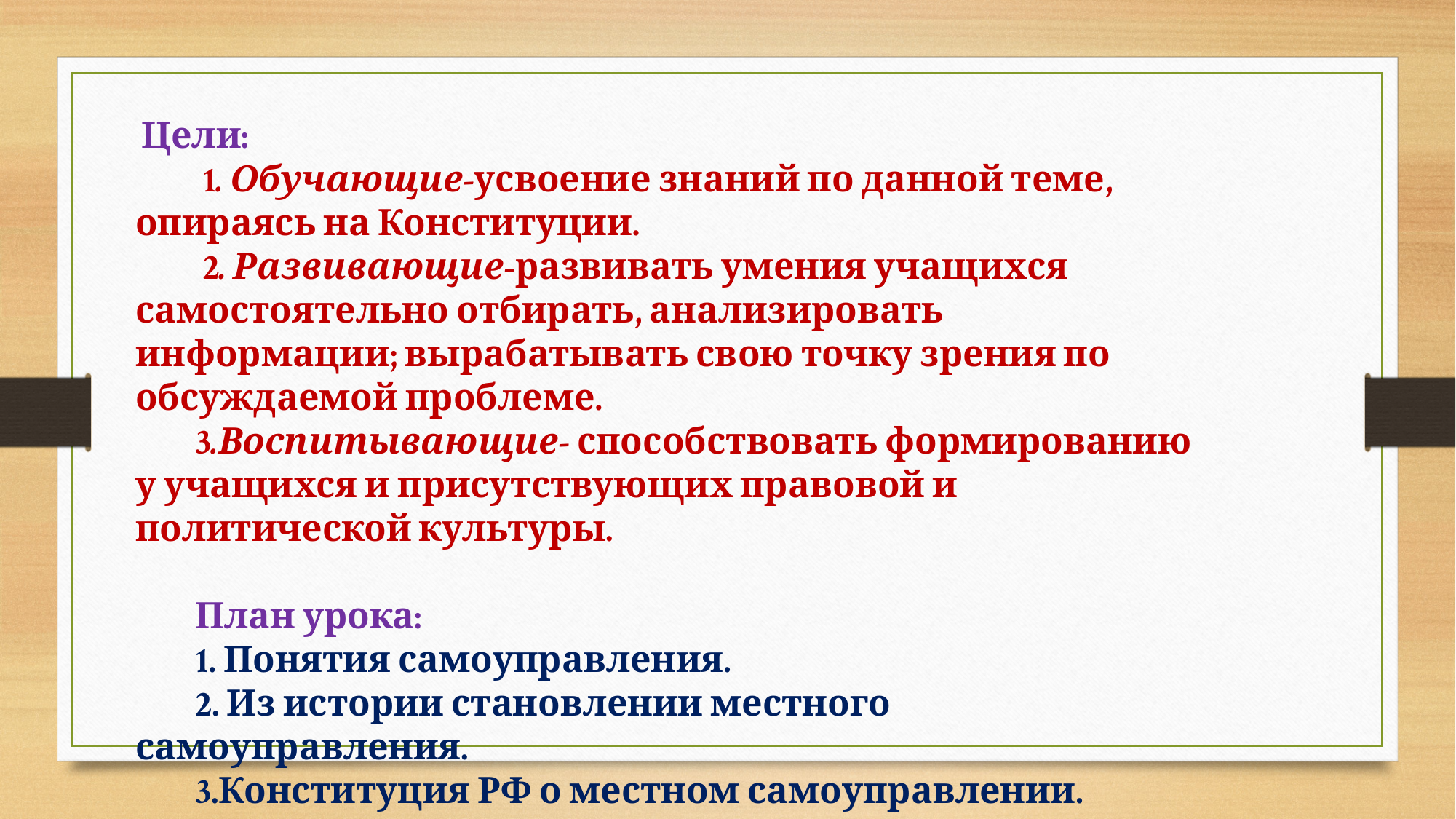

Цели:
         1. Обучающие-усвоение знаний по данной теме, опираясь на Конституции.
         2. Развивающие-развивать умения учащихся самостоятельно отбирать, анализировать информации; вырабатывать свою точку зрения по обсуждаемой проблеме.
        3.Воспитывающие- способствовать формированию у учащихся и присутствующих правовой и политической культуры.

        План урока:
        1. Понятия самоуправления.
        2. Из истории становлении местного самоуправления.
        3.Конституция РФ о местном самоуправлении.